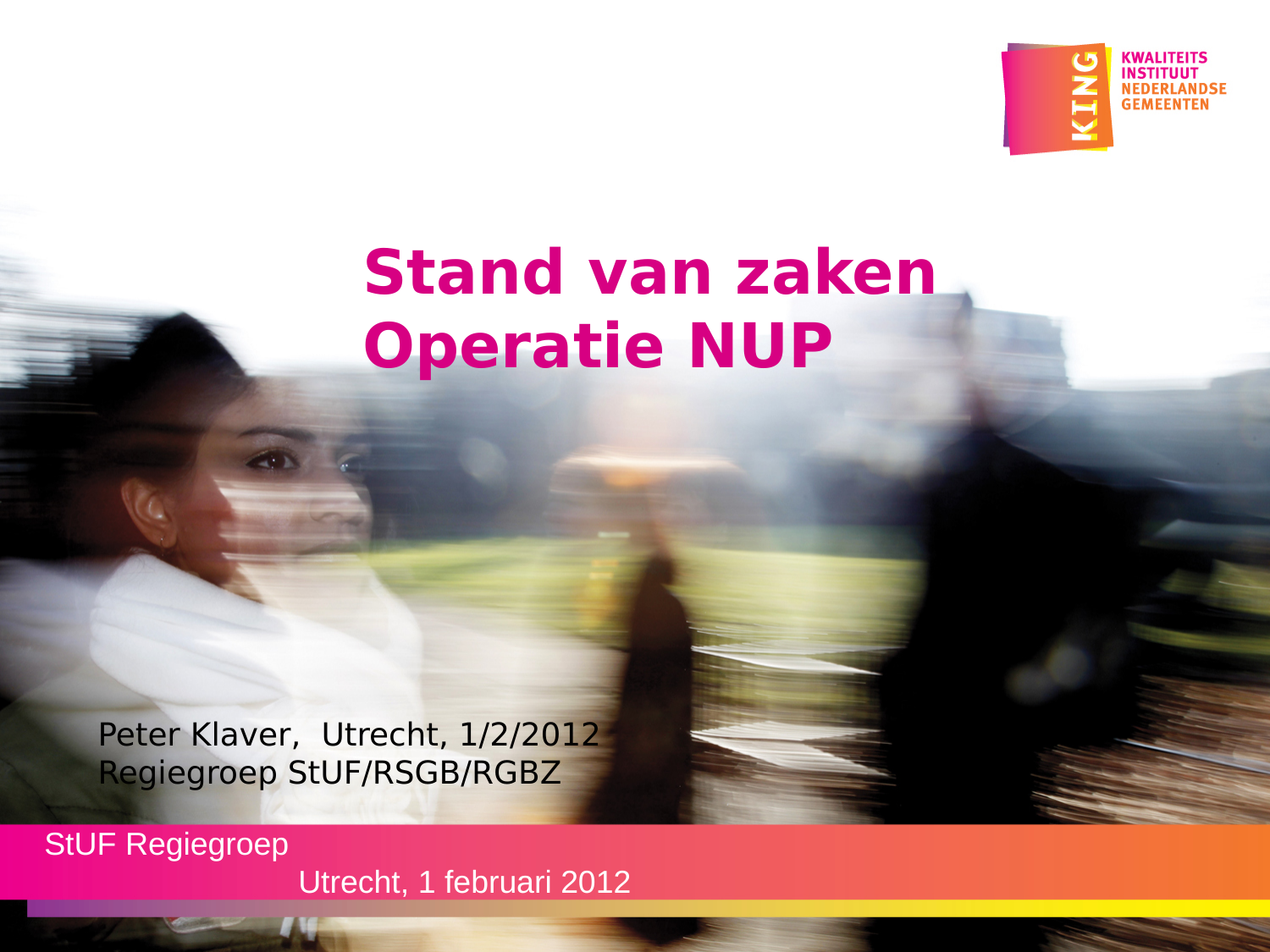

# Stand van zaken Operatie NUP
Peter Klaver,  Utrecht, 1/2/2012
Regiegroep StUF/RSGB/RGBZ
StUF Regiegroep  									Utrecht, 1 februari 2012